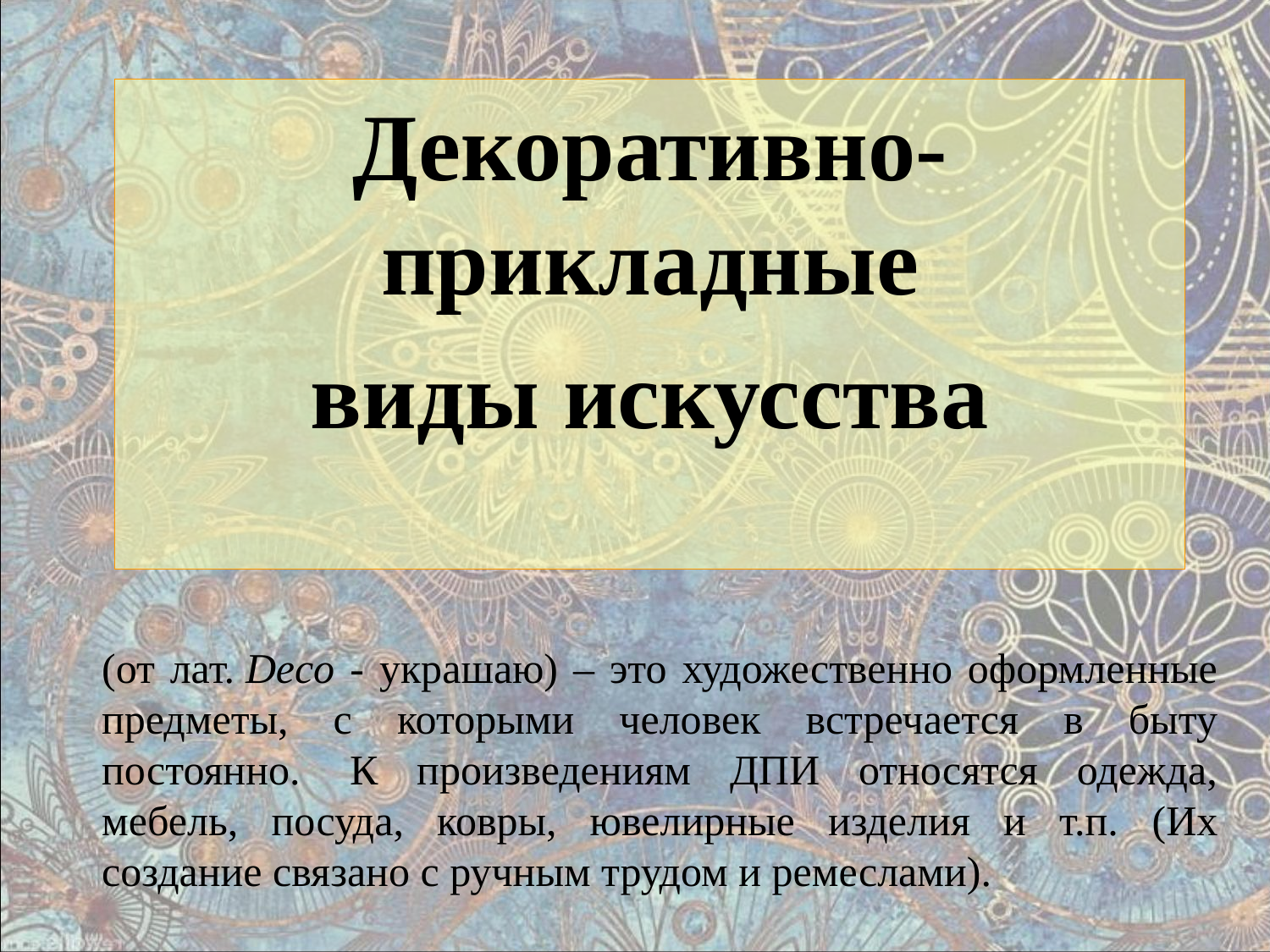

Декоративно-прикладные
виды искусства
(от лат. Deco - украшаю) – это художественно оформленные предметы, с которыми человек встречается в быту постоянно.  К произведениям ДПИ относятся одежда, мебель, посуда, ковры, ювелирные изделия и т.п. (Их создание связано с ручным трудом и ремеслами).